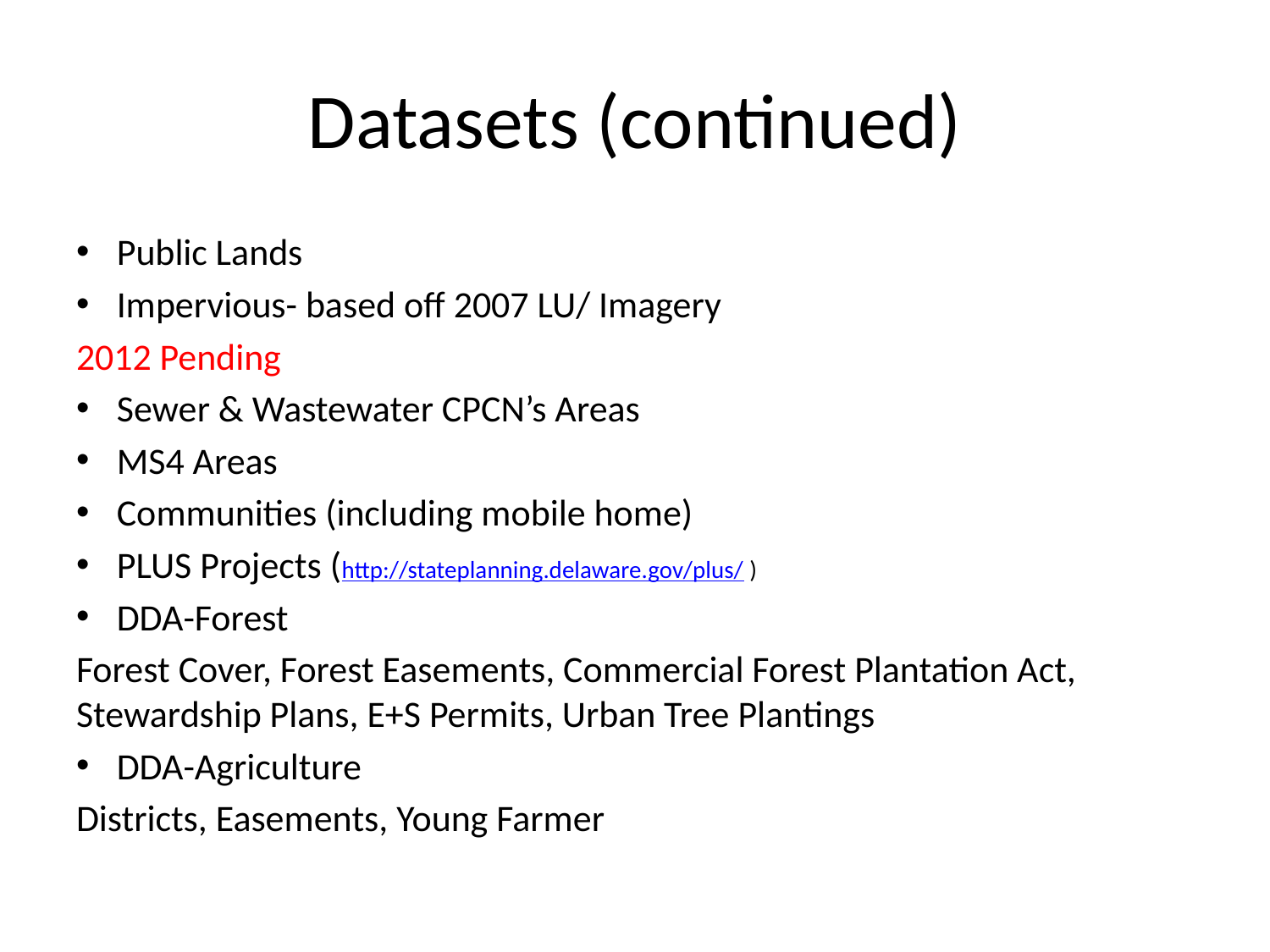

# Datasets (continued)
Public Lands
Impervious- based off 2007 LU/ Imagery
2012 Pending
Sewer & Wastewater CPCN’s Areas
MS4 Areas
Communities (including mobile home)
PLUS Projects (http://stateplanning.delaware.gov/plus/ )
DDA-Forest
Forest Cover, Forest Easements, Commercial Forest Plantation Act, Stewardship Plans, E+S Permits, Urban Tree Plantings
DDA-Agriculture
Districts, Easements, Young Farmer